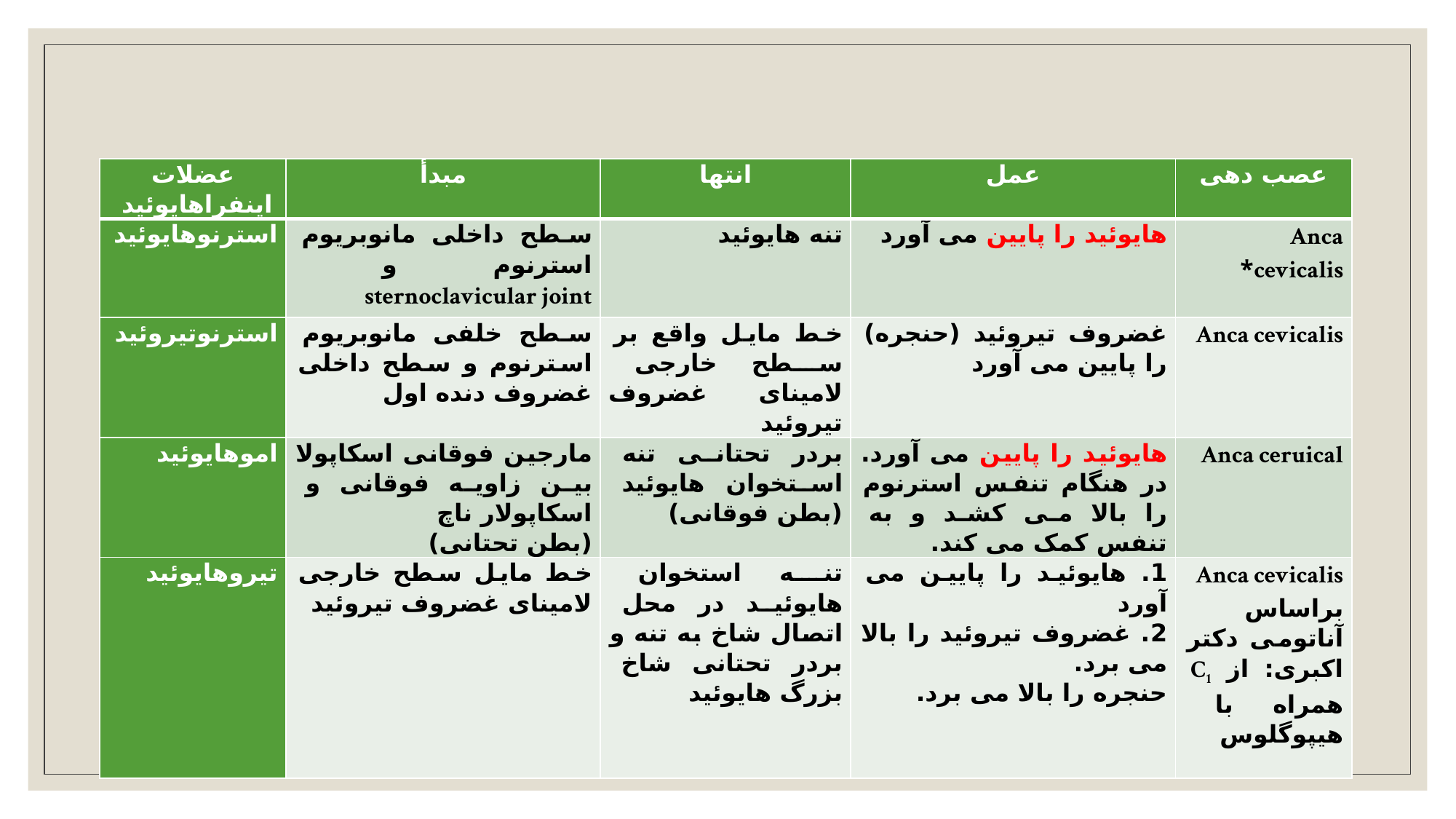

| عضلات اینفراهایوئید | مبدأ | انتها | عمل | عصب دهی |
| --- | --- | --- | --- | --- |
| استرنوهایوئید | سطح داخلی مانوبریوم استرنوم و sternoclavicular joint | تنه هایوئید | هایوئید را پایین می آورد | Anca cevicalis\* |
| استرنوتیروئید | سطح خلفی مانوبریوم استرنوم و سطح داخلی غضروف دنده اول | خط مایل واقع بر سطح خارجی لامینای غضروف تیروئید | غضروف تیروئید (حنجره) را پایین می آورد | Anca cevicalis |
| اموهایوئید | مارجین فوقانی اسکاپولا بین زاویه فوقانی و اسکاپولار ناچ (بطن تحتانی) | بردر تحتانی تنه استخوان هایوئید (بطن فوقانی) | هایوئید را پایین می آورد. در هنگام تنفس استرنوم را بالا می کشد و به تنفس کمک می کند. | Anca ceruical |
| تیروهایوئید | خط مایل سطح خارجی لامینای غضروف تیروئید | تنه استخوان هایوئید در محل اتصال شاخ به تنه و بردر تحتانی شاخ بزرگ هایوئید | 1. هایوئید را پایین می آورد 2. غضروف تیروئید را بالا می برد. حنجره را بالا می برد. | Anca cevicalis براساس آناتومی دکتر اکبری: از C1 همراه با هیپوگلوس |